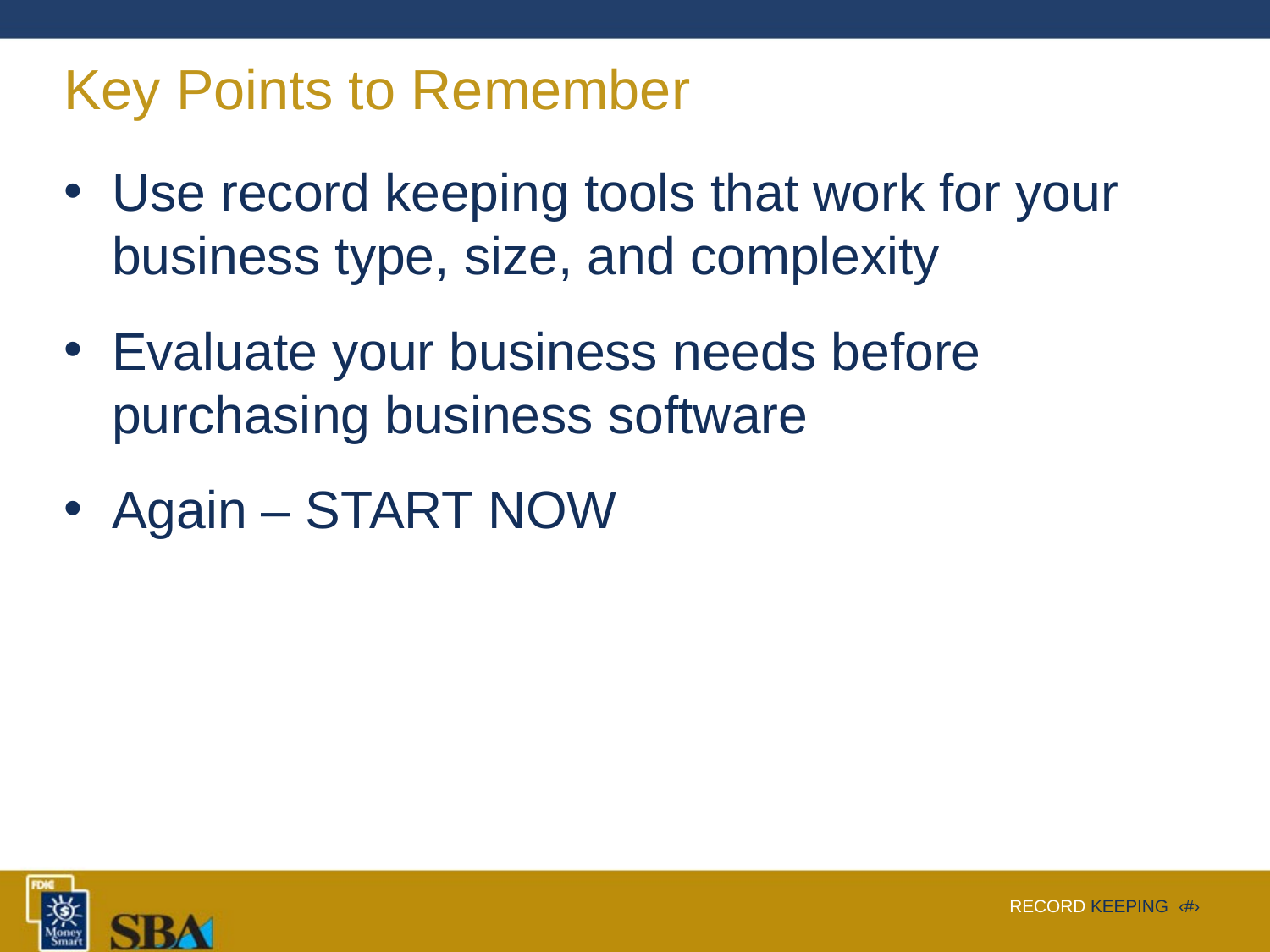

# Key Points to Remember
Use record keeping tools that work for your business type, size, and complexity
Evaluate your business needs before purchasing business software
Again – START NOW